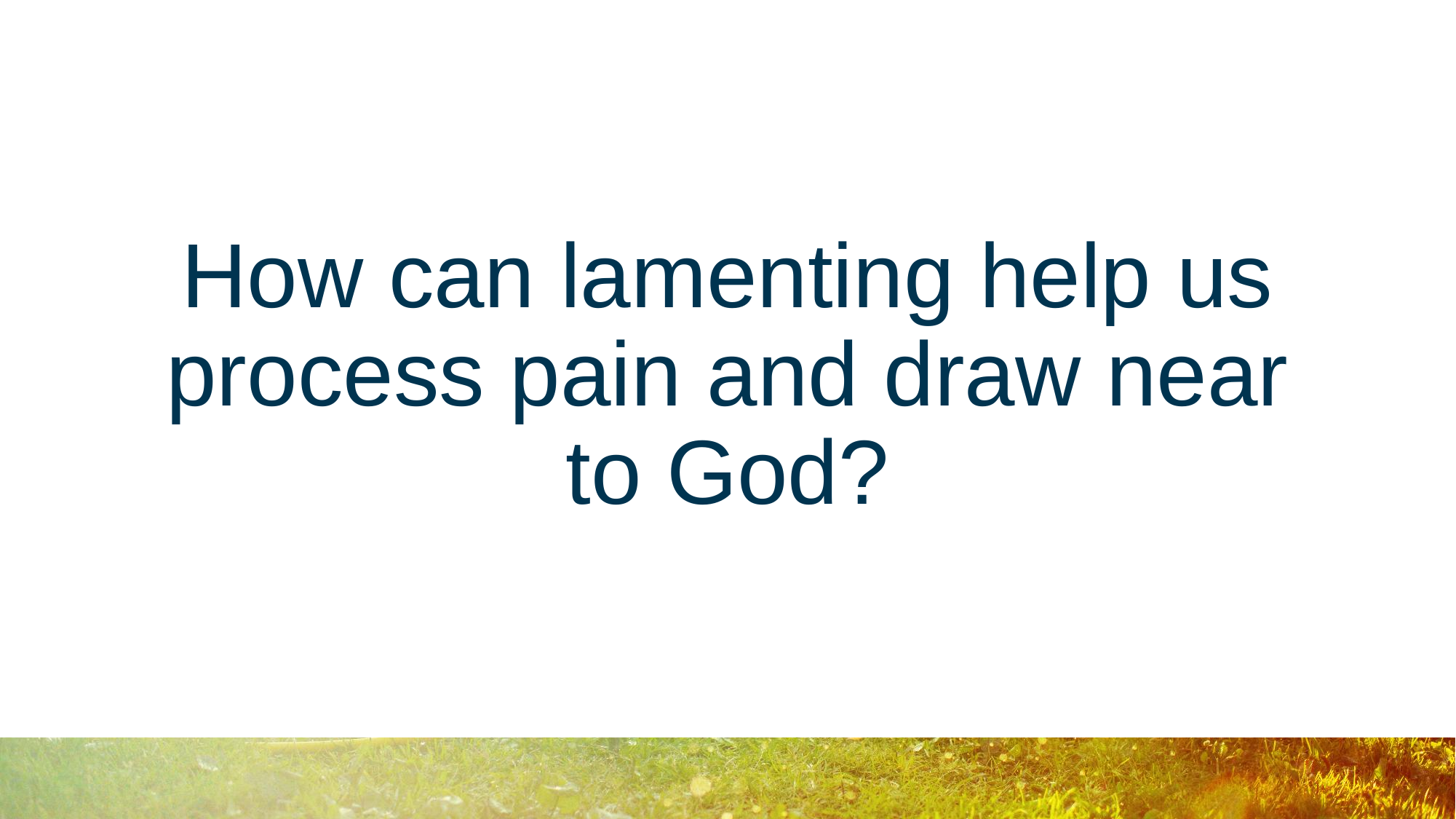

# How can lamenting help us process pain and draw near to God?